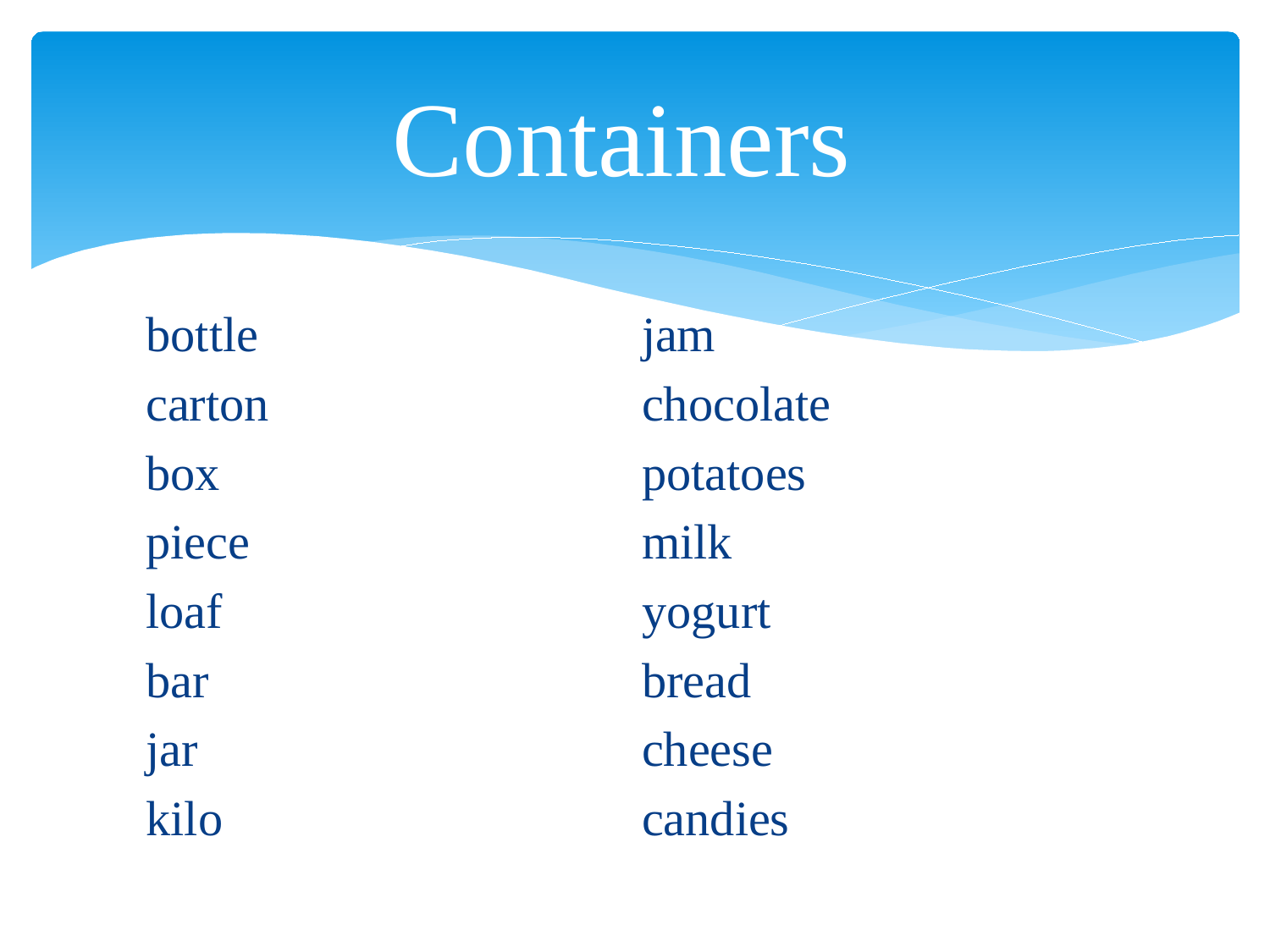

# Containers
 bottle				jam
 carton			chocolate
 box				potatoes
 piece				milk
 loaf				yogurt
 bar				bread
 jar				cheese
 kilo				candies